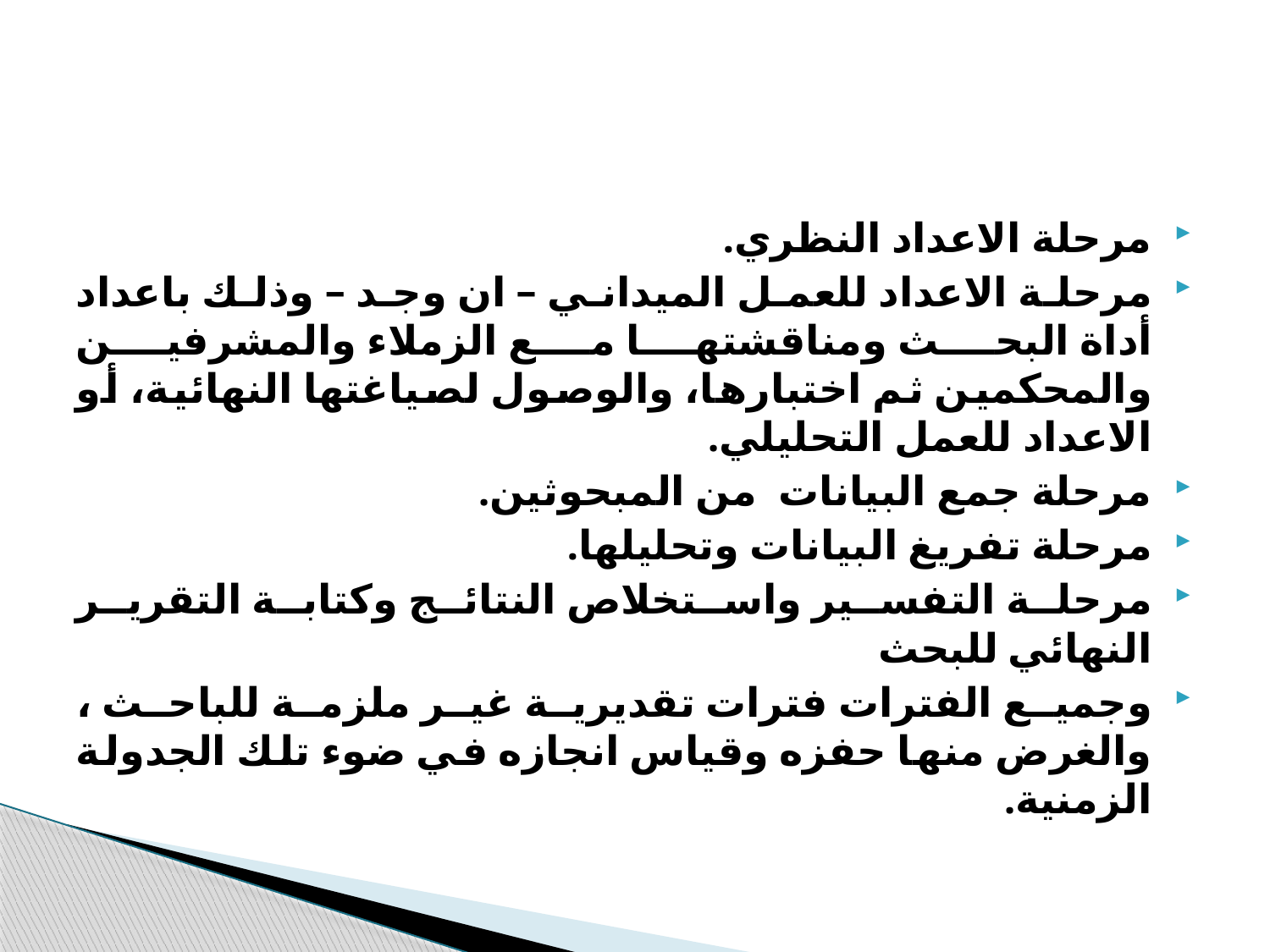

#
مرحلة الاعداد النظري.
مرحلة الاعداد للعمل الميداني – ان وجد – وذلك باعداد أداة البحث ومناقشتها مع الزملاء والمشرفين والمحكمين ثم اختبارها، والوصول لصياغتها النهائية، أو الاعداد للعمل التحليلي.
مرحلة جمع البيانات  من المبحوثين.
مرحلة تفريغ البيانات وتحليلها.
مرحلة التفسير واستخلاص النتائج وكتابة التقرير النهائي للبحث
وجميع الفترات فترات تقديرية غير ملزمة للباحث ، والغرض منها حفزه وقياس انجازه في ضوء تلك الجدولة الزمنية.